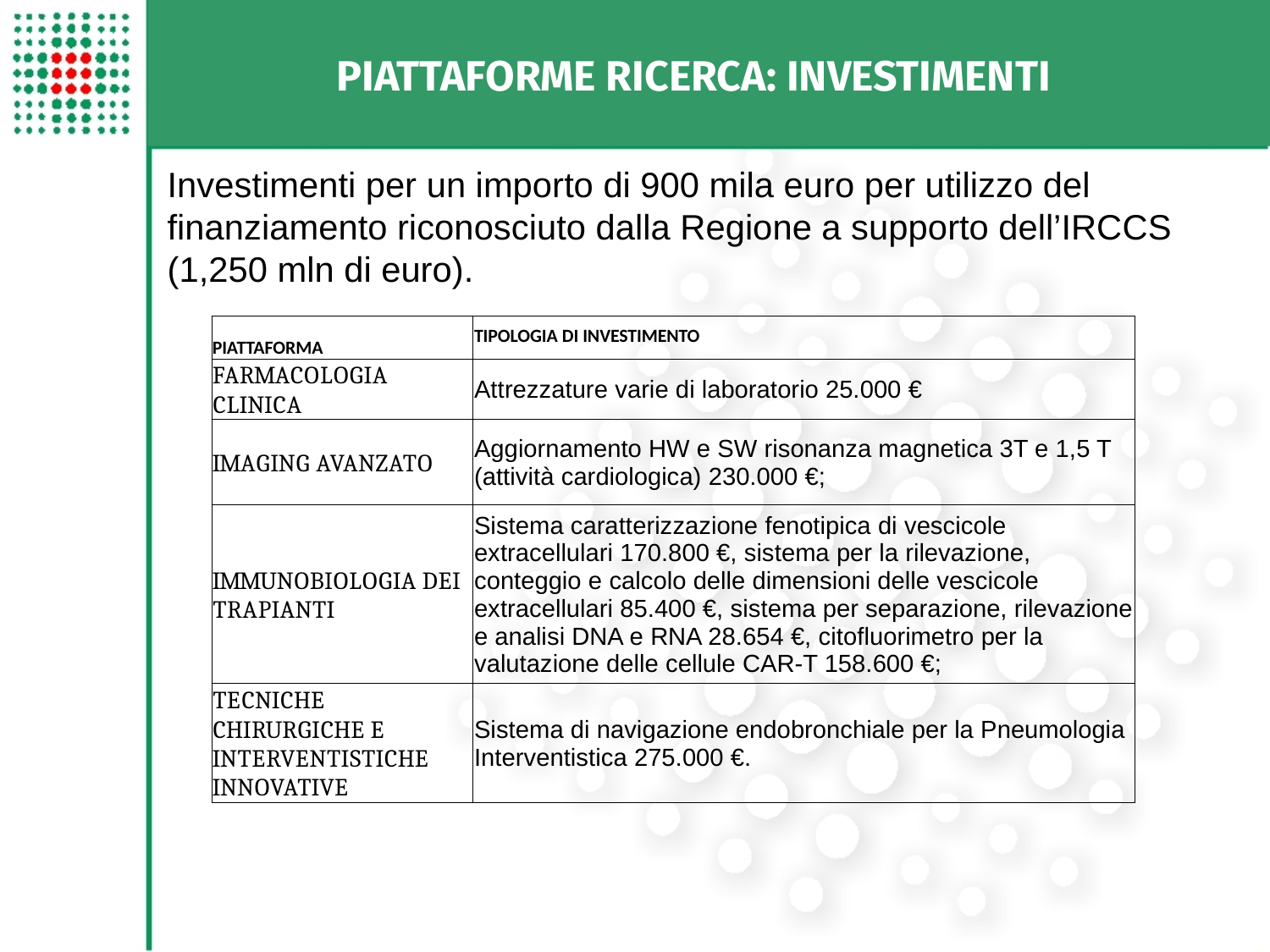

PIATTAFORME RICERCA: INVESTIMENTI
Investimenti per un importo di 900 mila euro per utilizzo del finanziamento riconosciuto dalla Regione a supporto dell’IRCCS (1,250 mln di euro).
| PIATTAFORMA | TIPOLOGIA DI INVESTIMENTO |
| --- | --- |
| FARMACOLOGIA CLINICA | Attrezzature varie di laboratorio 25.000 € |
| IMAGING AVANZATO | Aggiornamento HW e SW risonanza magnetica 3T e 1,5 T (attività cardiologica) 230.000 €; |
| IMMUNOBIOLOGIA DEI TRAPIANTI | Sistema caratterizzazione fenotipica di vescicole extracellulari 170.800 €, sistema per la rilevazione, conteggio e calcolo delle dimensioni delle vescicole extracellulari 85.400 €, sistema per separazione, rilevazione e analisi DNA e RNA 28.654 €, citofluorimetro per la valutazione delle cellule CAR-T 158.600 €; |
| TECNICHE CHIRURGICHE E INTERVENTISTICHE INNOVATIVE | Sistema di navigazione endobronchiale per la Pneumologia Interventistica 275.000 €. |